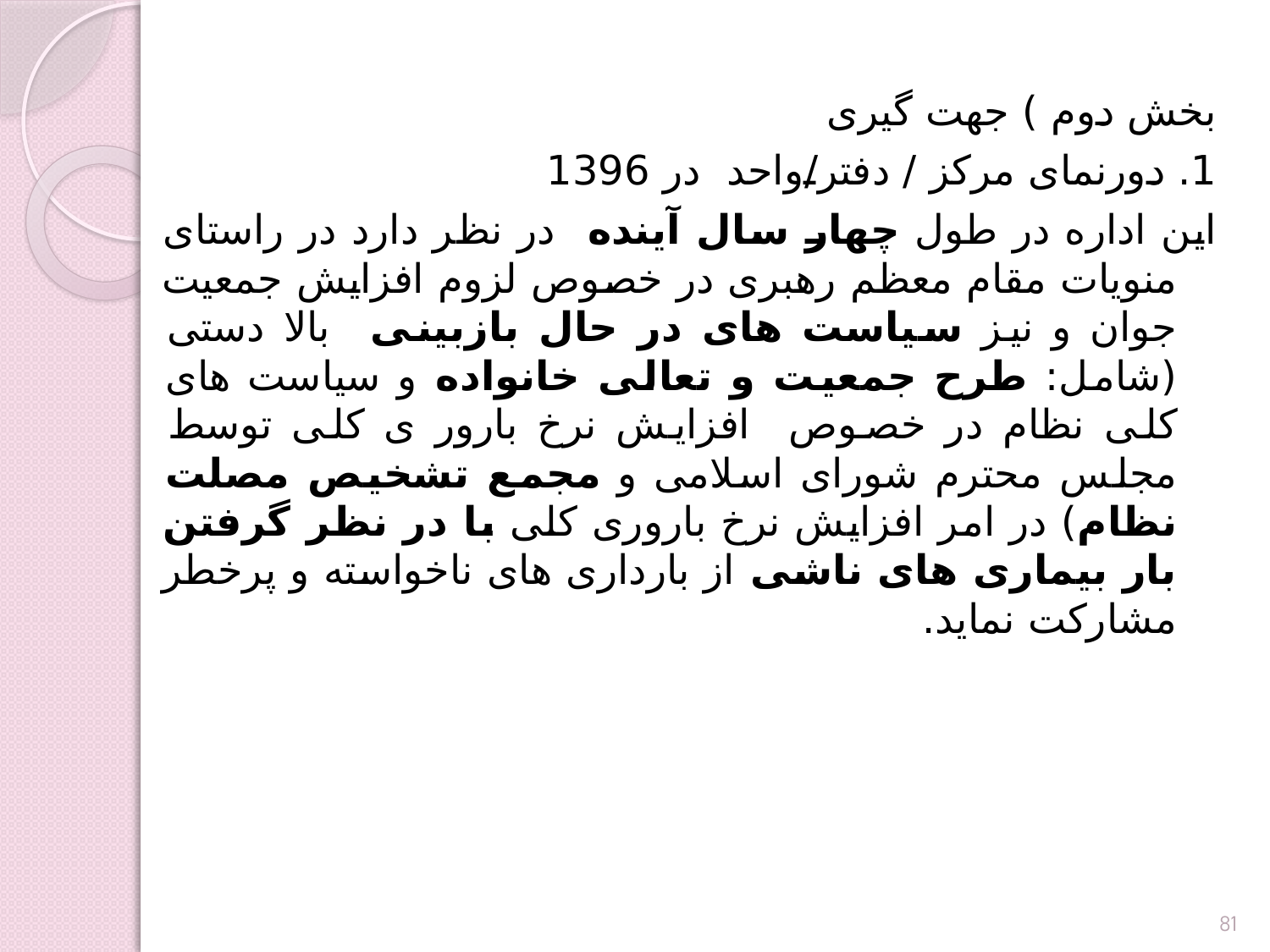

بخش دوم ) جهت گیری
1. دورنمای مرکز / دفتر/واحد  در 1396
این اداره در طول چهار سال آینده  در نظر دارد در راستای منویات مقام معظم رهبری در خصوص لزوم افزایش جمعیت جوان و نیز سیاست های در حال بازبینی  بالا دستی (شامل: طرح جمعیت و تعالی خانواده و سیاست های کلی نظام در خصوص  افزایش نرخ بارور ی کلی توسط مجلس محترم شورای اسلامی و مجمع تشخیص مصلت نظام) در امر افزایش نرخ باروری کلی با در نظر گرفتن بار بیماری های ناشی از بارداری های ناخواسته و پرخطر مشارکت نماید.

81